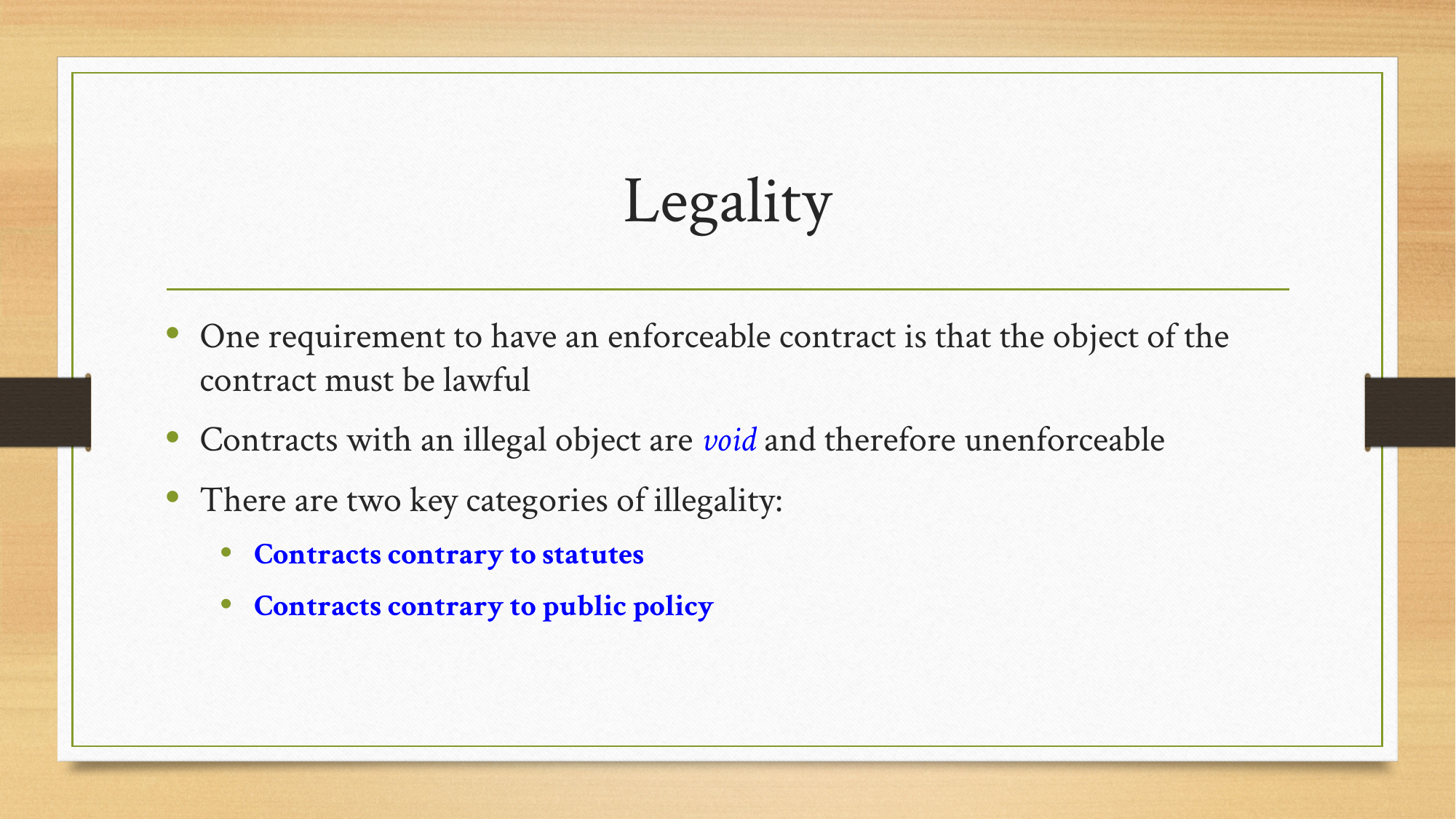

# Legality
One requirement to have an enforceable contract is that the object of the contract must be lawful
Contracts with an illegal object are void and therefore unenforceable
There are two key categories of illegality:
Contracts contrary to statutes
Contracts contrary to public policy